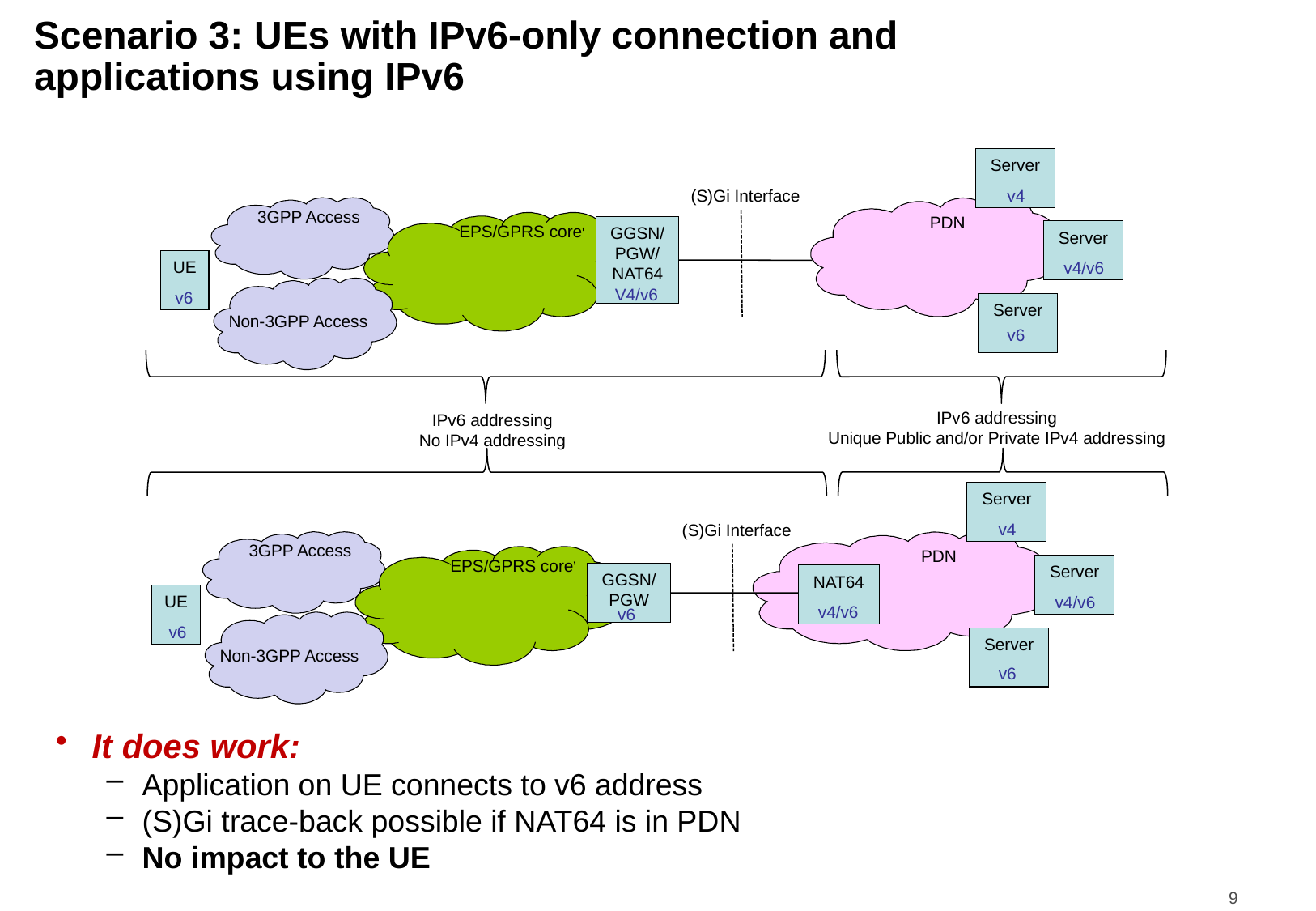

# Scenario 3: UEs with IPv6-only connection and applications using IPv6

Server
 v4
(S)Gi Interface

3GPP Access
PDN

GGSN/PGW/
NAT64

Server
EPS/GPRS core

UE

 v4/v6

V4/v6
v6
Server

Non-3GPP Access

v6
IPv6 addressing
Unique Public and/or Private IPv4 addressing
IPv6 addressing
No IPv4 addressing
Server
 v4
(S)Gi Interface

3GPP Access
PDN

Server
EPS/GPRS core

GGSN/PGW
NAT64
UE

 v4/v6

 v4/v6
v6

 v6
Server

Non-3GPP Access

v6
It does work:
Application on UE connects to v6 address
(S)Gi trace-back possible if NAT64 is in PDN
No impact to the UE